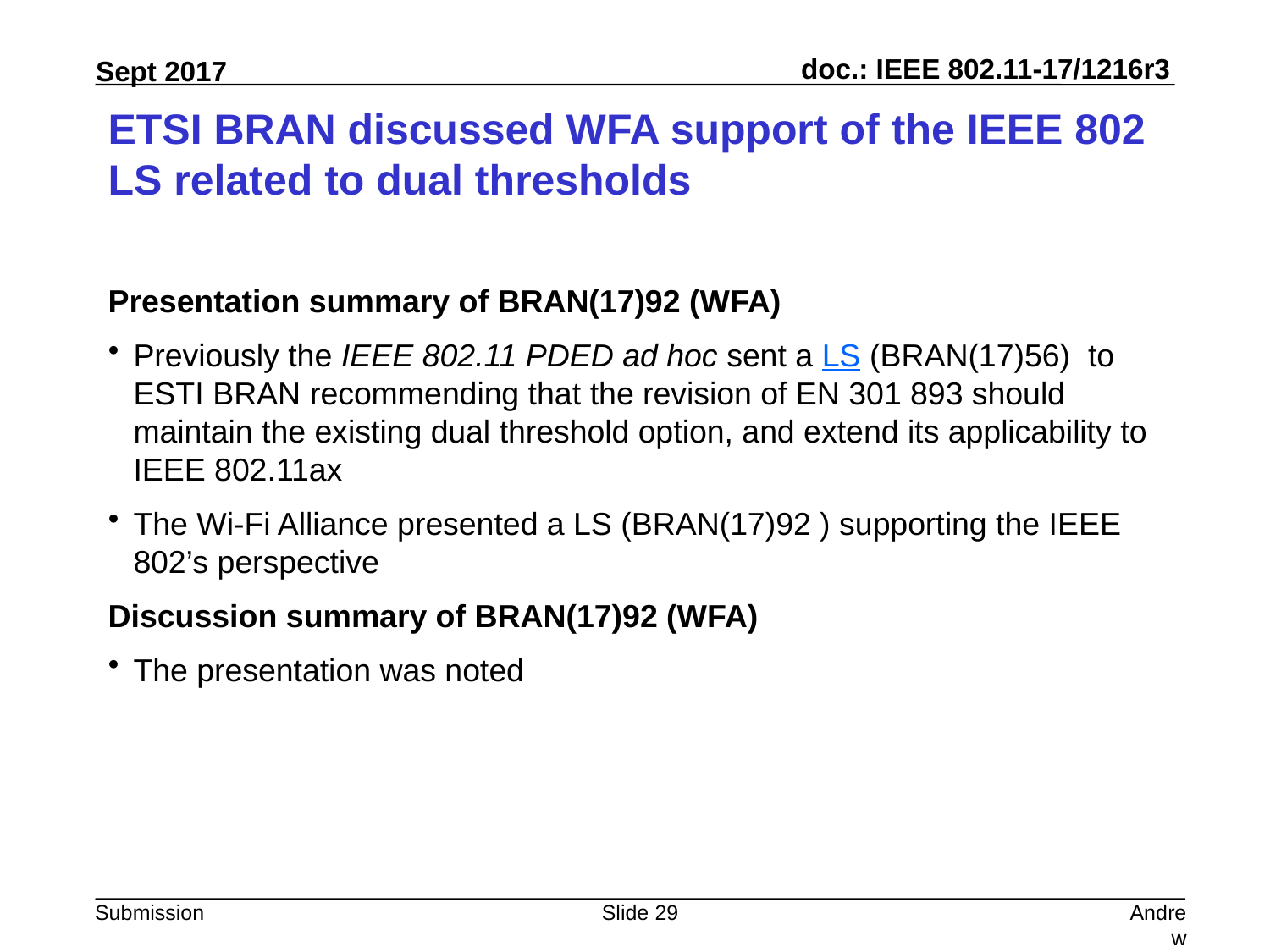

# ETSI BRAN discussed WFA support of the IEEE 802 LS related to dual thresholds
Presentation summary of BRAN(17)92 (WFA)
Previously the IEEE 802.11 PDED ad hoc sent a LS (BRAN(17)56)  to ESTI BRAN recommending that the revision of EN 301 893 should maintain the existing dual threshold option, and extend its applicability to IEEE 802.11ax
The Wi-Fi Alliance presented a LS (BRAN(17)92 ) supporting the IEEE 802’s perspective
Discussion summary of BRAN(17)92 (WFA)
The presentation was noted

Slide 29
Andrew Myles, Cisco